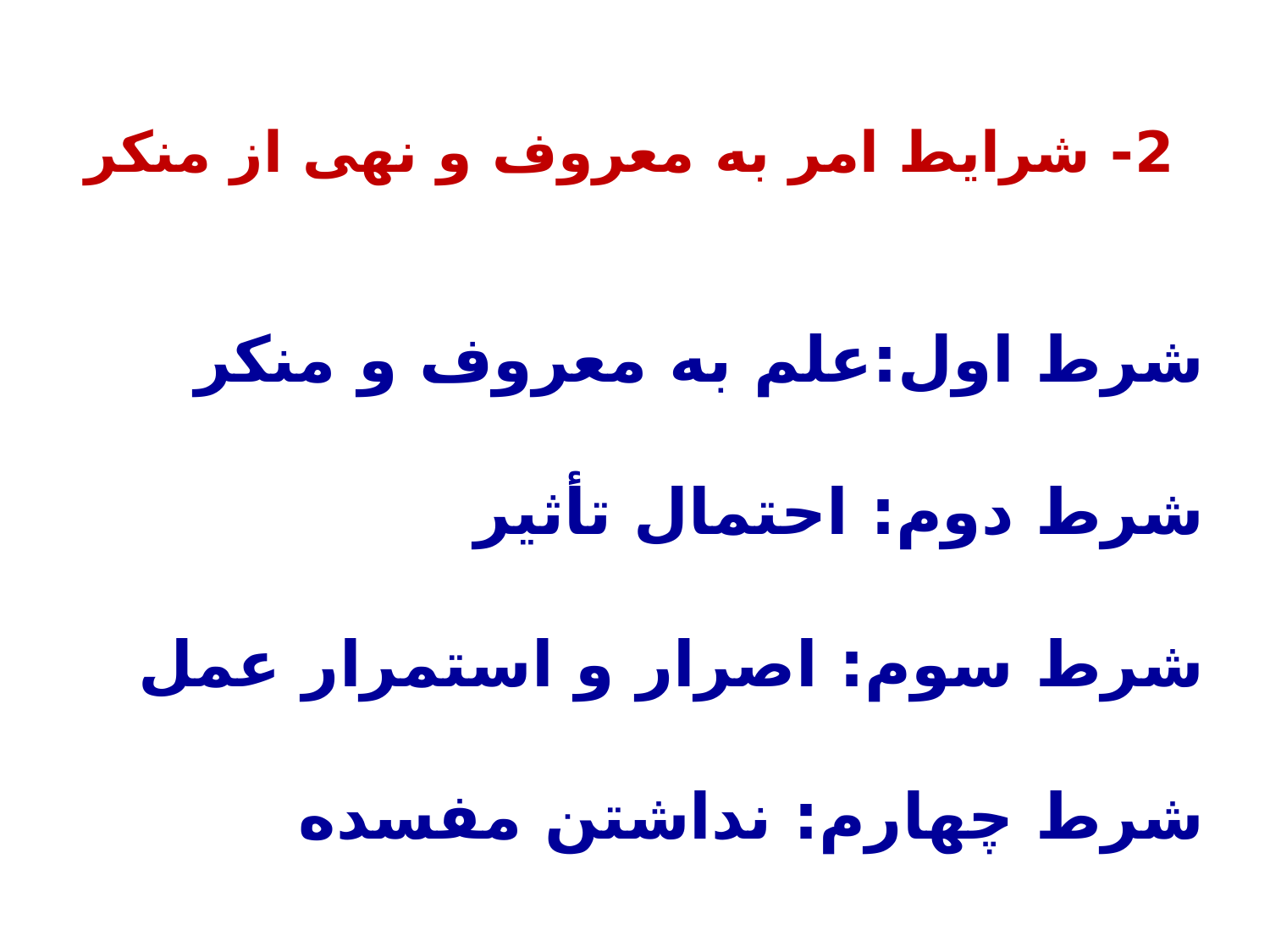

2- شرایط امر به معروف و نهی از منکر

شرط اول:علم به معروف و منکر
شرط دوم: احتمال تأثیر
شرط سوم: اصرار و استمرار عمل
شرط چهارم: نداشتن مفسده